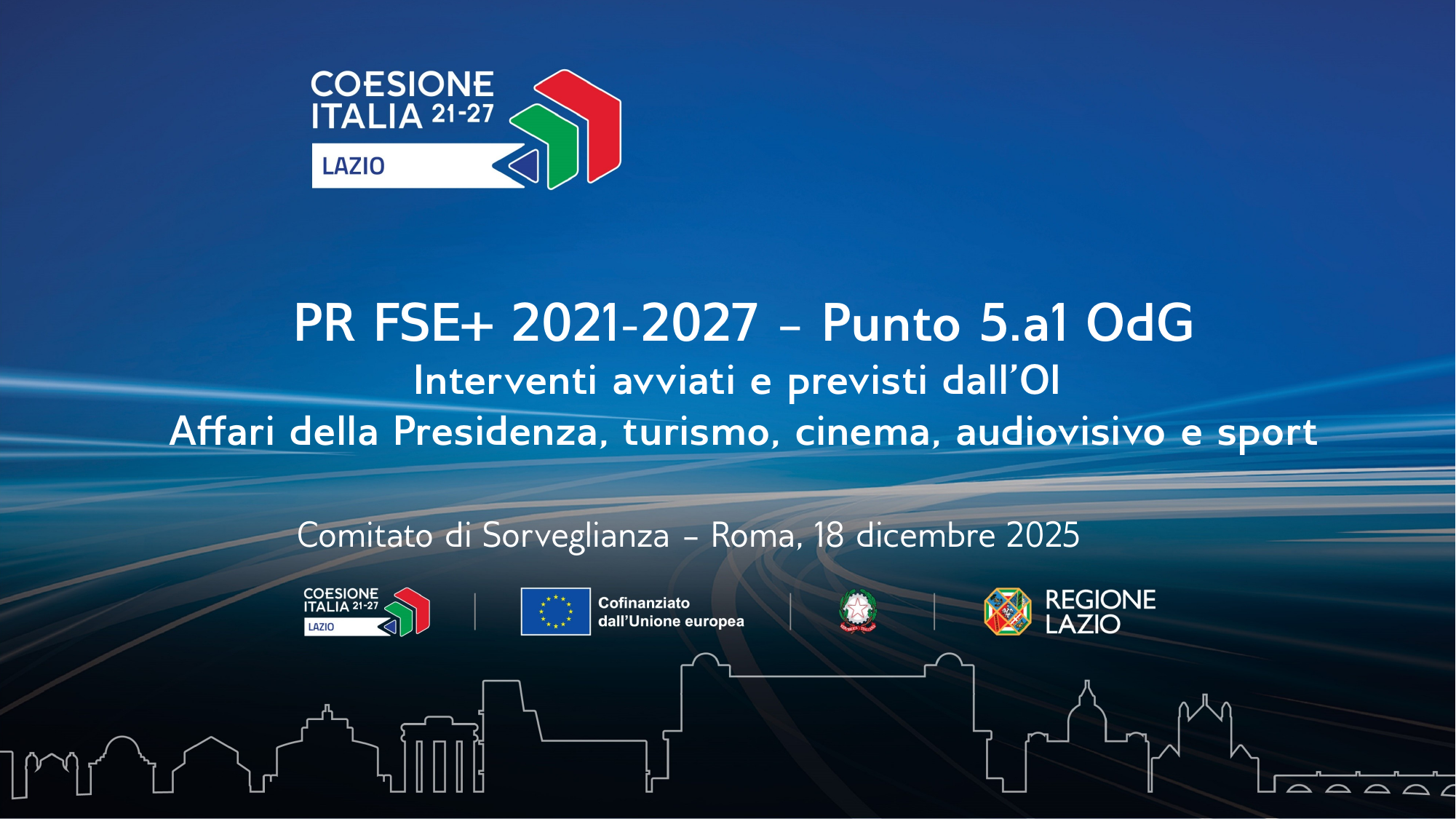

PR FSE+ 2021-2027 – Punto 5.a1 OdG
Interventi avviati e previsti dall’OI
Affari della Presidenza, turismo, cinema, audiovisivo e sport
Comitato di Sorveglianza – Roma, 18 dicembre 2025